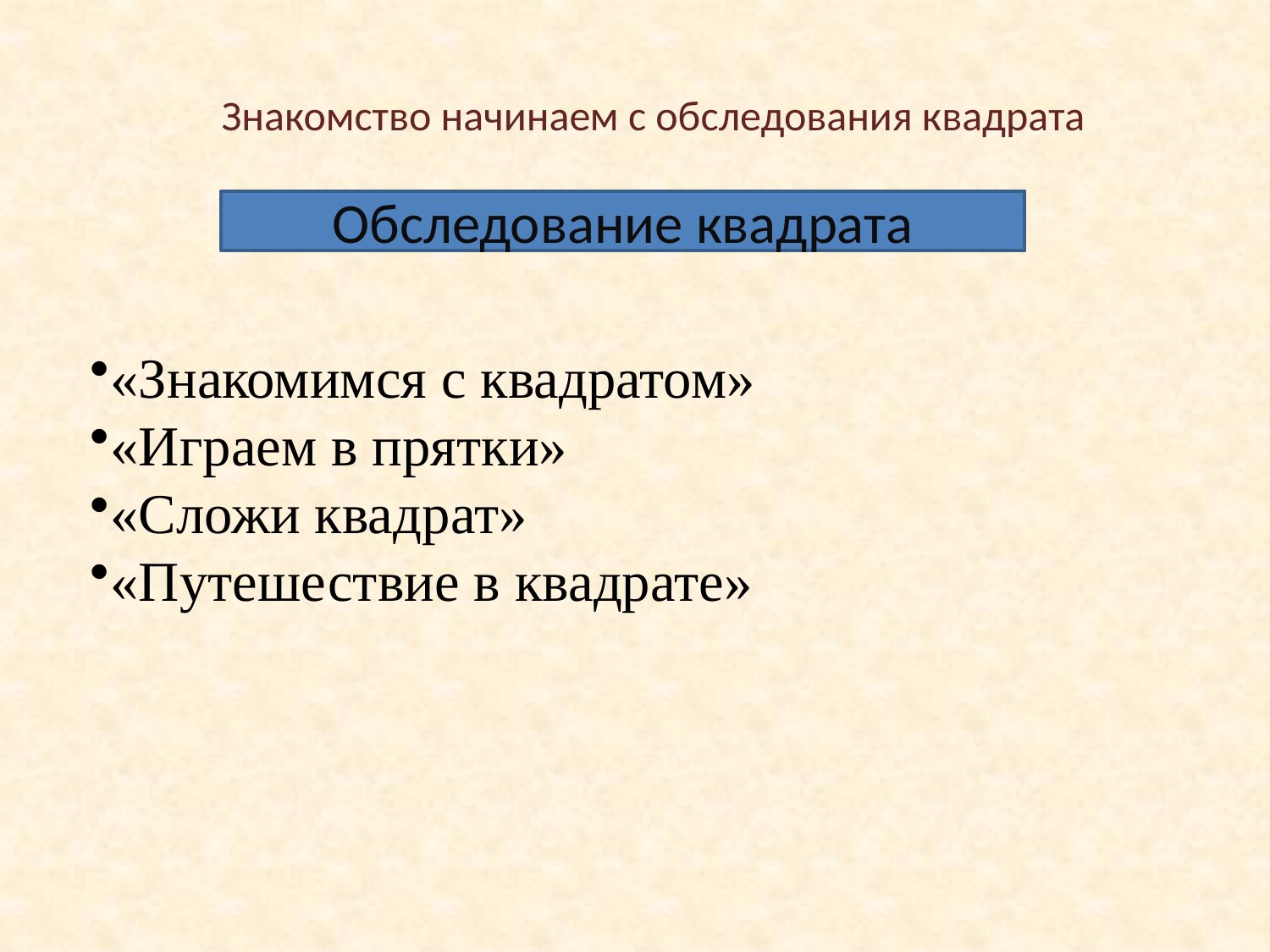

Знакомство начинаем с обследования квадрата
Обследование квадрата

«Знакомимся с квадратом»
«Играем в прятки»
«Сложи квадрат»
«Путешествие в квадрате»